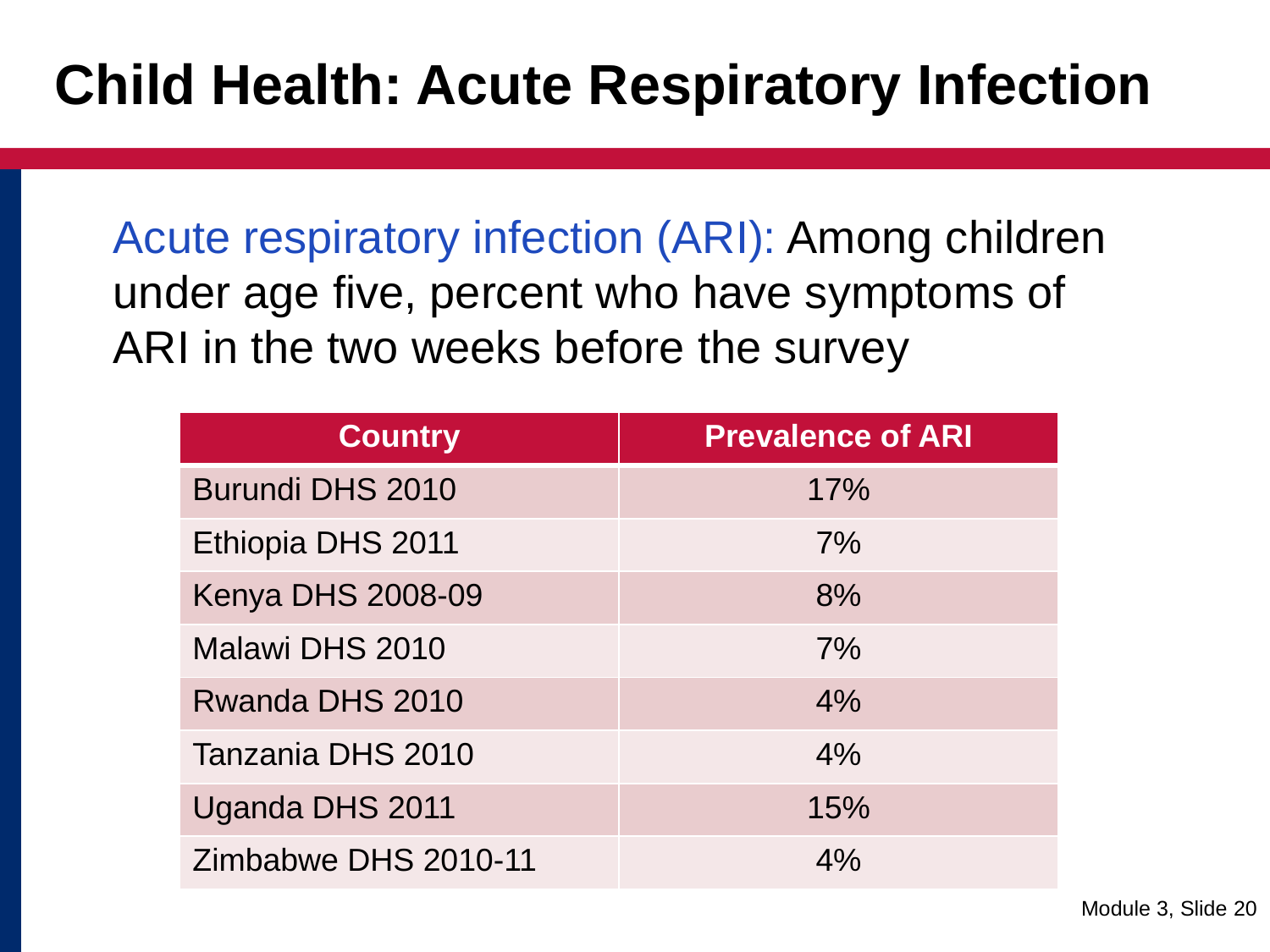

# Child Health: Acute Respiratory Infection
	Acute respiratory infection (ARI): Among children under age five, percent who have symptoms of ARI in the two weeks before the survey

| Country | Prevalence of ARI |
| --- | --- |
| Burundi DHS 2010 | 17% |
| Ethiopia DHS 2011 | 7% |
| Kenya DHS 2008-09 | 8% |
| Malawi DHS 2010 | 7% |
| Rwanda DHS 2010 | 4% |
| Tanzania DHS 2010 | 4% |
| Uganda DHS 2011 | 15% |
| Zimbabwe DHS 2010-11 | 4% |
Module 3, Slide 20